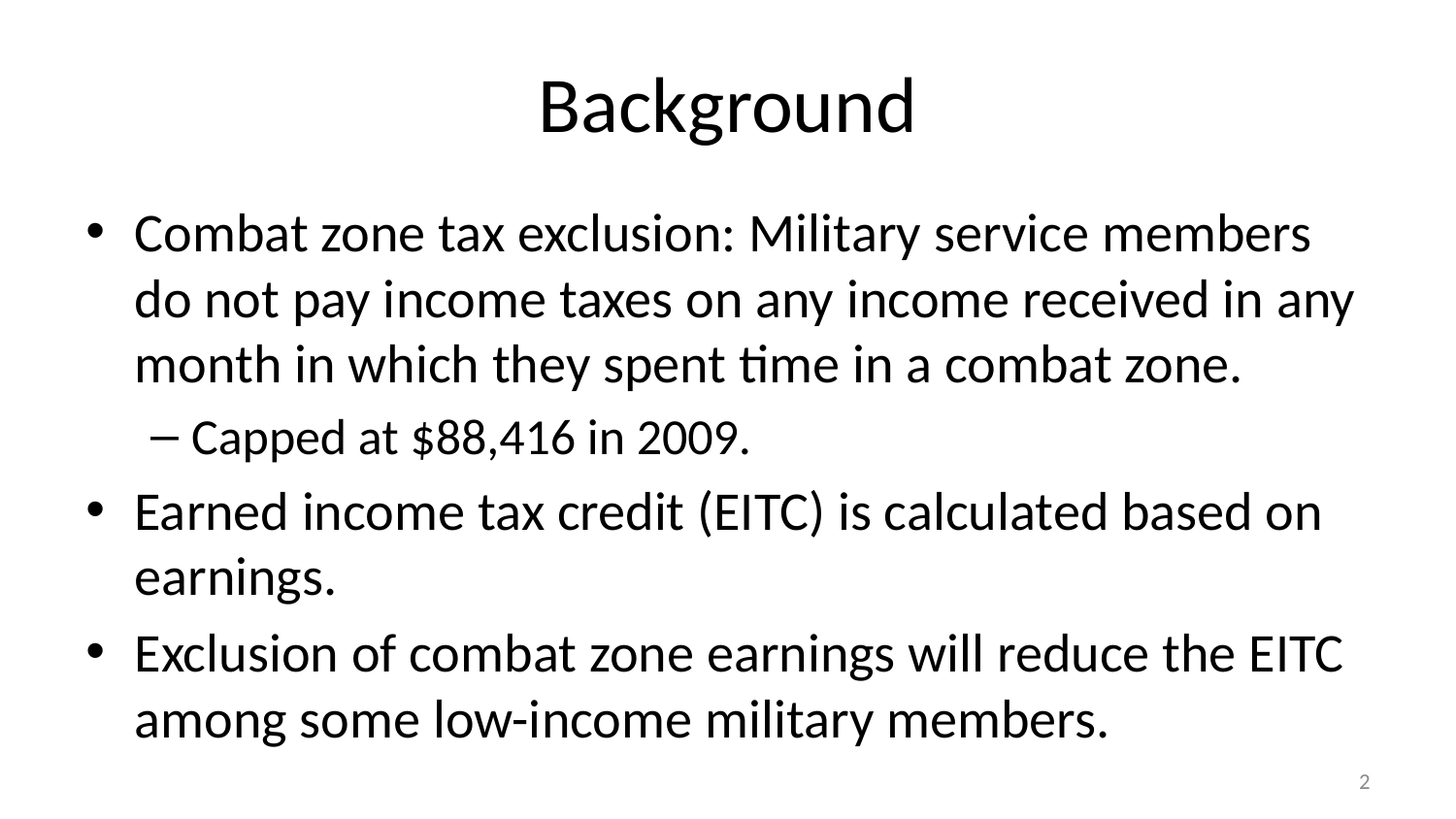

# Background
Combat zone tax exclusion: Military service members do not pay income taxes on any income received in any month in which they spent time in a combat zone.
Capped at $88,416 in 2009.
Earned income tax credit (EITC) is calculated based on earnings.
Exclusion of combat zone earnings will reduce the EITC among some low-income military members.

2